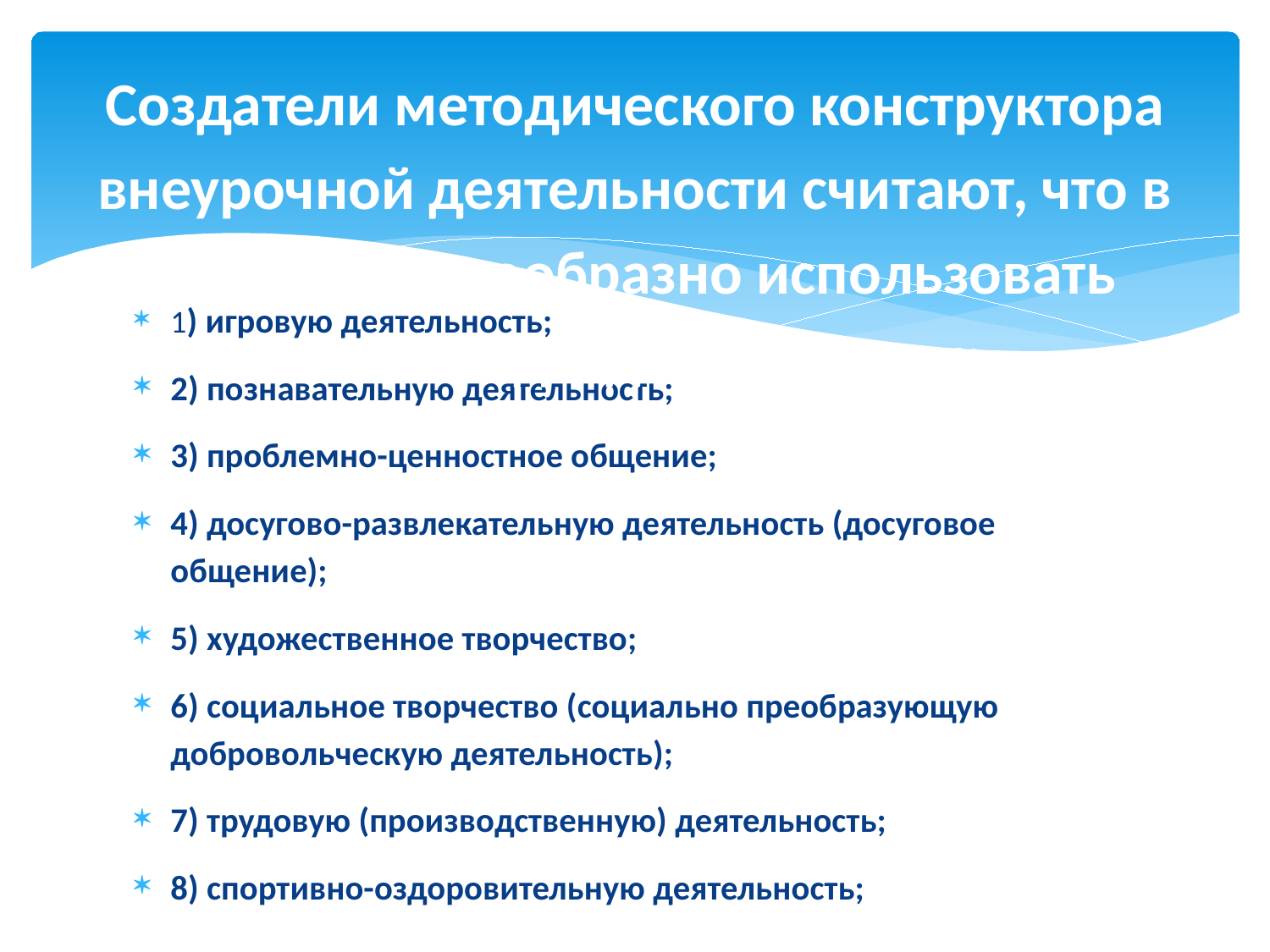

# Создатели методического конструктора внеурочной деятельности считают, что в школе целесообразно использовать такие виды деятельности:
1) игровую деятельность;
2) познавательную деятельность;
3) проблемно-ценностное общение;
4) досугово-развлекательную деятельность (досуговое общение);
5) художественное творчество;
6) социальное творчество (социально преобразующую добровольческую деятельность);
7) трудовую (производственную) деятельность;
8) спортивно-оздоровительную деятельность;